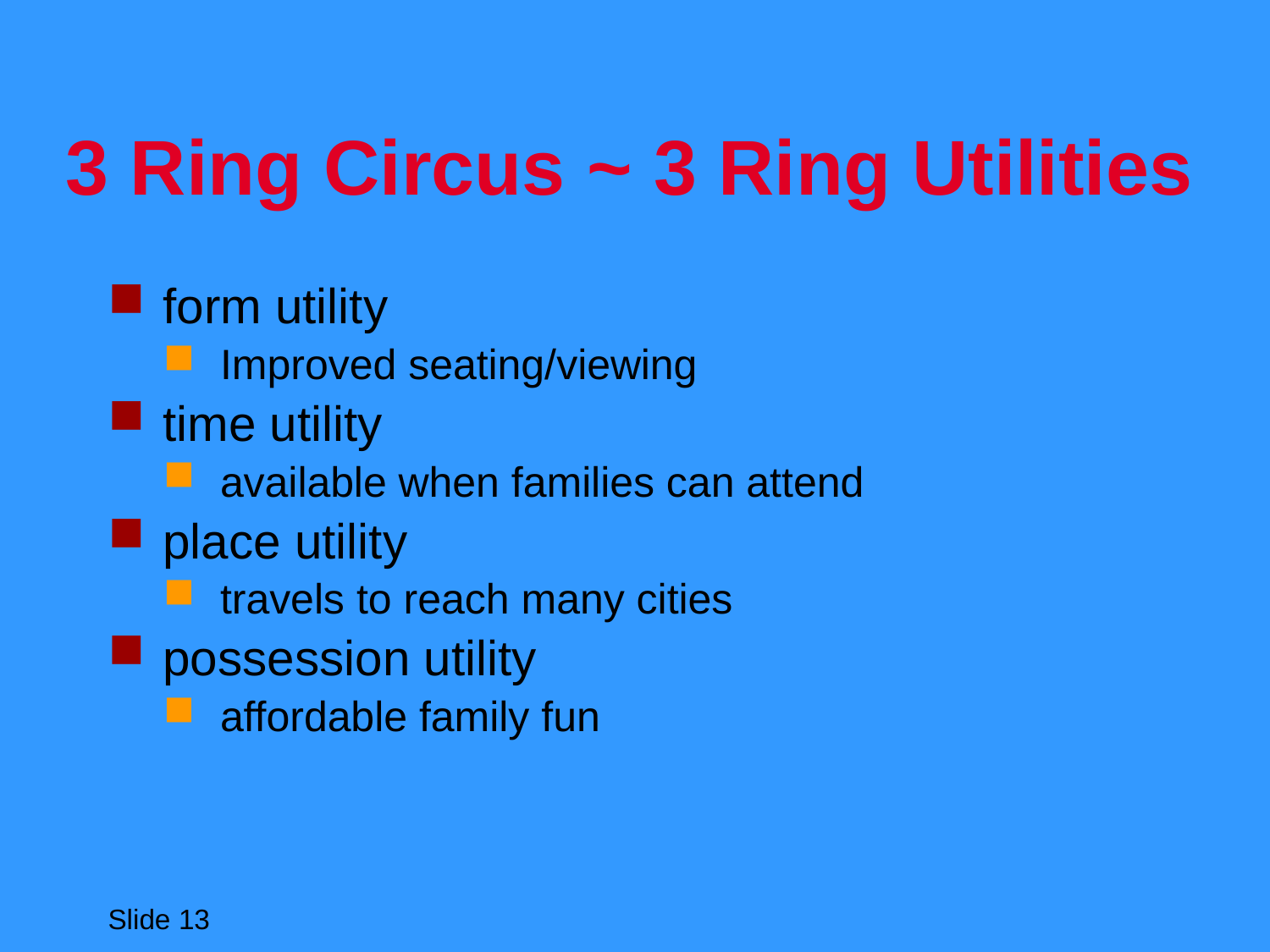

# 3 Ring Circus ~ 3 Ring Utilities
form utility
Improved seating/viewing
time utility
available when families can attend
place utility
travels to reach many cities
possession utility
affordable family fun

Slide 13